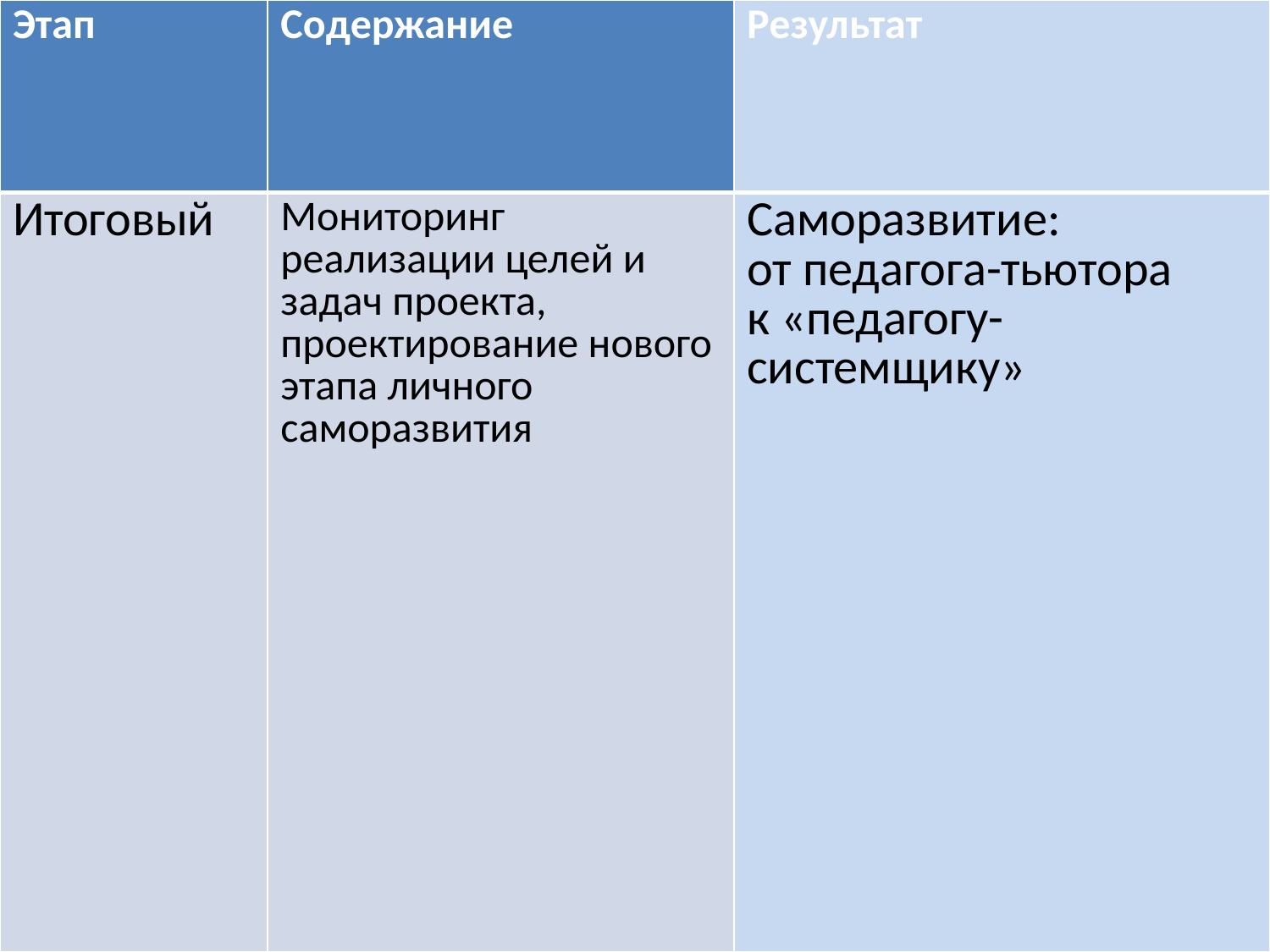

| Этап | Содержание | Результат |
| --- | --- | --- |
| Итоговый | Мониторинг реализации целей и задач проекта, проектирование нового этапа личного саморазвития | Саморазвитие: от педагога-тьютора к «педагогу-системщику» |